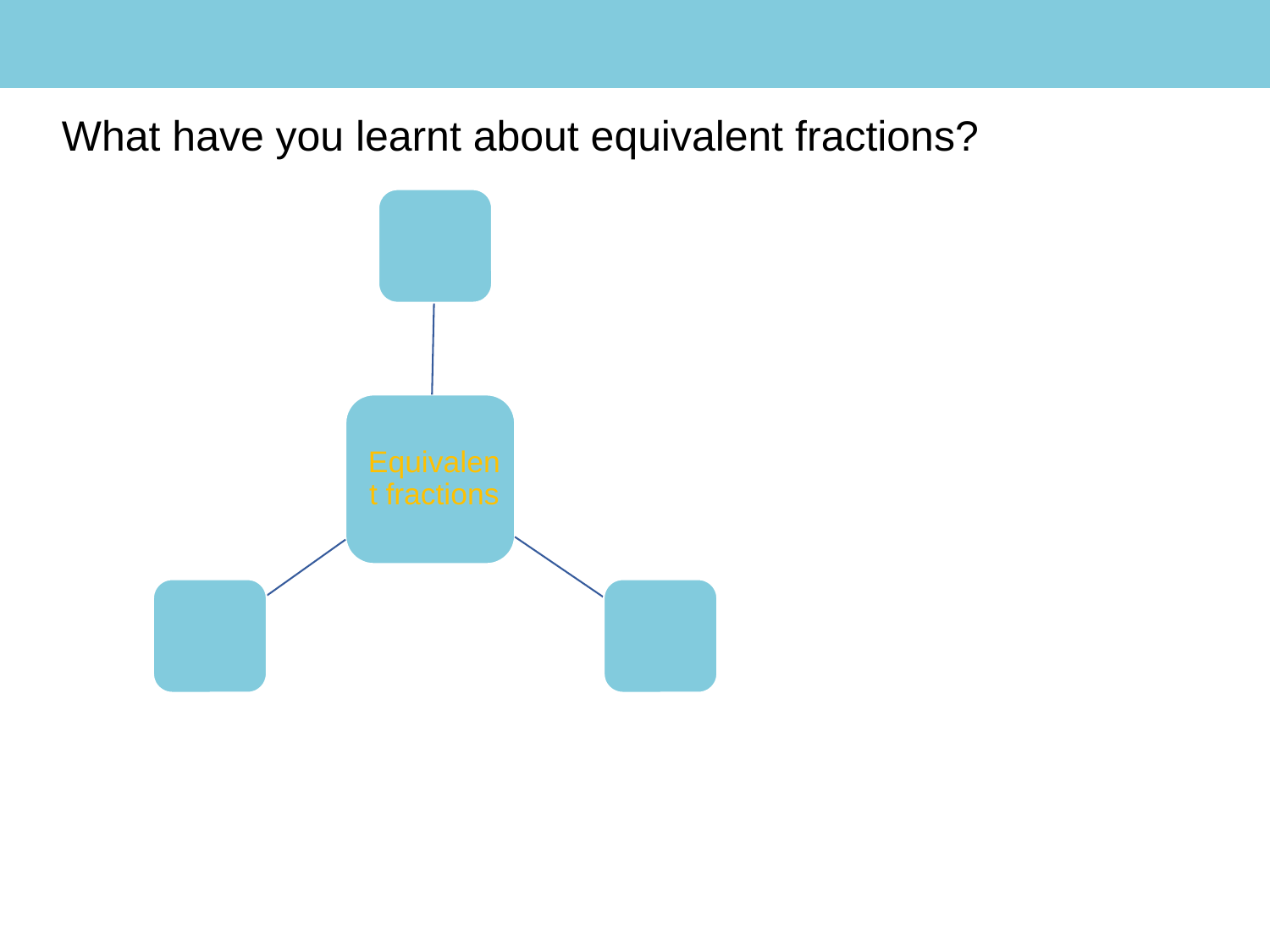

Upper Key Stage 2 Fractions Lesson 20
#
What have you learnt about equivalent fractions?
Equivalent fractions